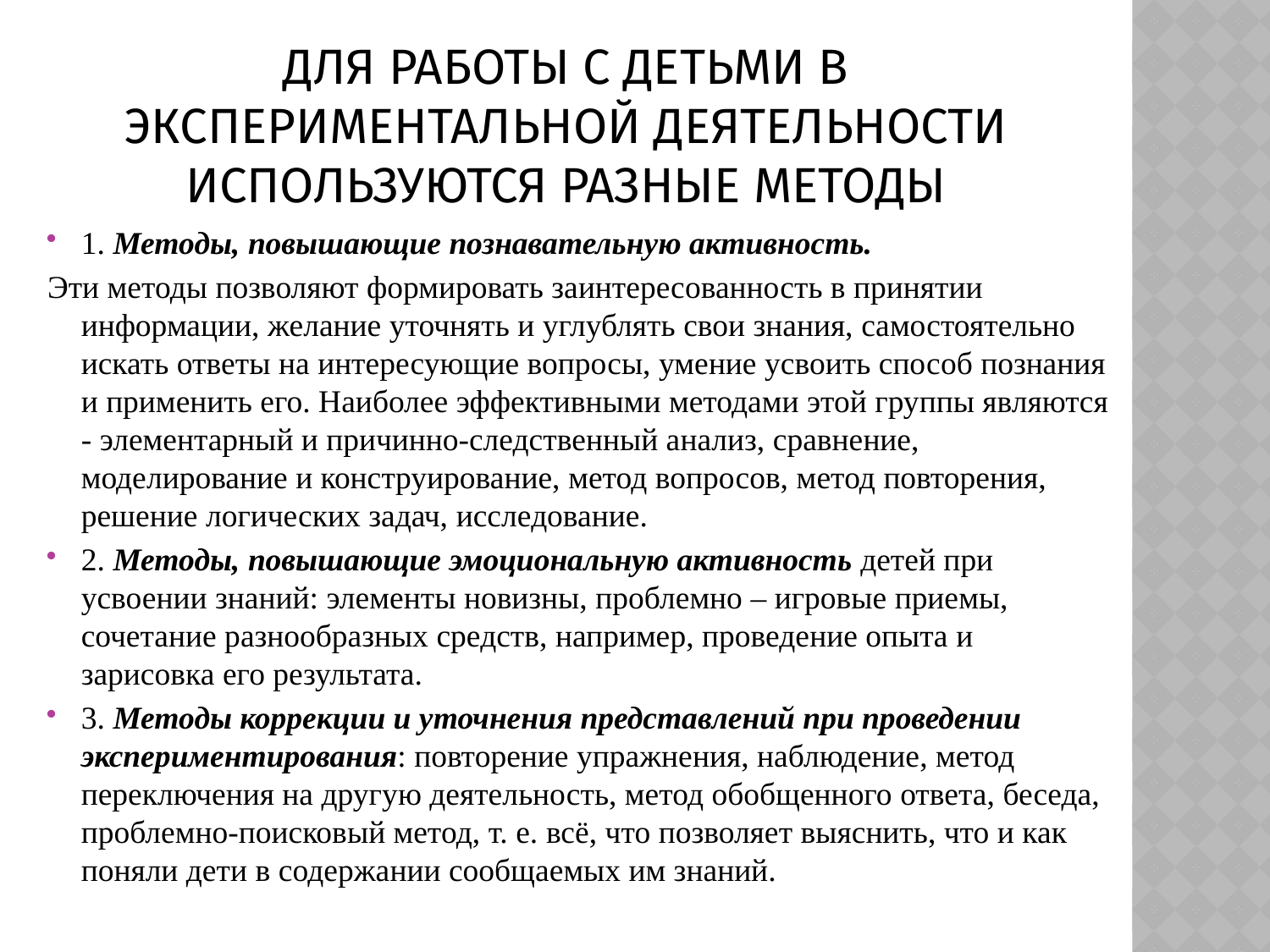

# Для работы с детьми в экспериментальной деятельности используются разные методы
1. Методы, повышающие познавательную активность.
Эти методы позволяют формировать заинтересованность в принятии информации, желание уточнять и углублять свои знания, самостоятельно искать ответы на интересующие вопросы, умение усвоить способ познания и применить его. Наиболее эффективными методами этой группы являются - элементарный и причинно-следственный анализ, сравнение, моделирование и конструирование, метод вопросов, метод повторения, решение логических задач, исследование.
2. Методы, повышающие эмоциональную активность детей при усвоении знаний: элементы новизны, проблемно – игровые приемы, сочетание разнообразных средств, например, проведение опыта и зарисовка его результата.
3. Методы коррекции и уточнения представлений при проведении экспериментирования: повторение упражнения, наблюдение, метод переключения на другую деятельность, метод обобщенного ответа, беседа, проблемно-поисковый метод, т. е. всё, что позволяет выяснить, что и как поняли дети в содержании сообщаемых им знаний.